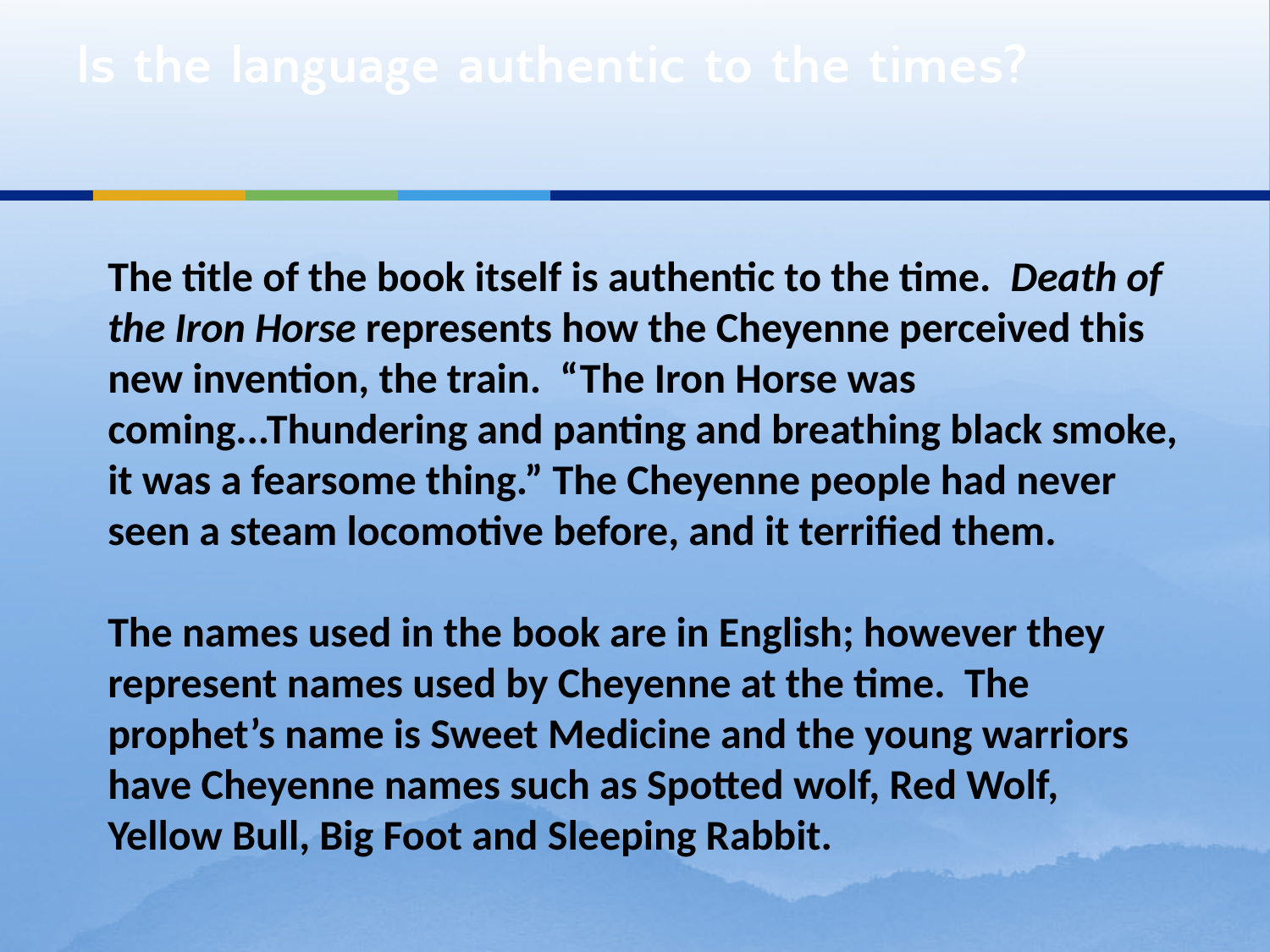

# Is the language authentic to the times?
The title of the book itself is authentic to the time.  Death of the Iron Horse represents how the Cheyenne perceived this new invention, the train.  “The Iron Horse was coming...Thundering and panting and breathing black smoke, it was a fearsome thing.” The Cheyenne people had never seen a steam locomotive before, and it terrified them.

The names used in the book are in English; however they represent names used by Cheyenne at the time.  The prophet’s name is Sweet Medicine and the young warriors have Cheyenne names such as Spotted wolf, Red Wolf, Yellow Bull, Big Foot and Sleeping Rabbit.